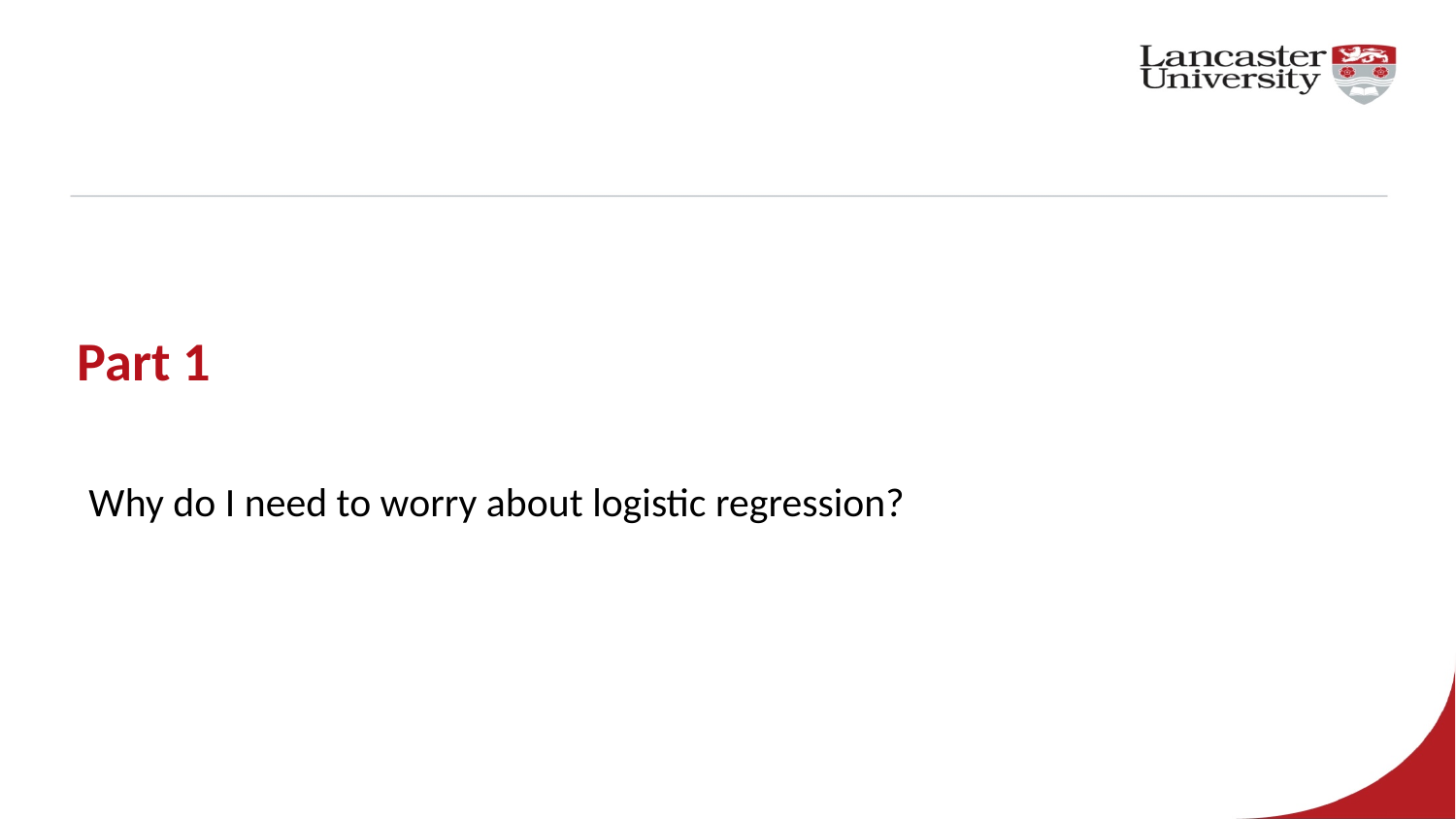

# Part 1
Why do I need to worry about logistic regression?